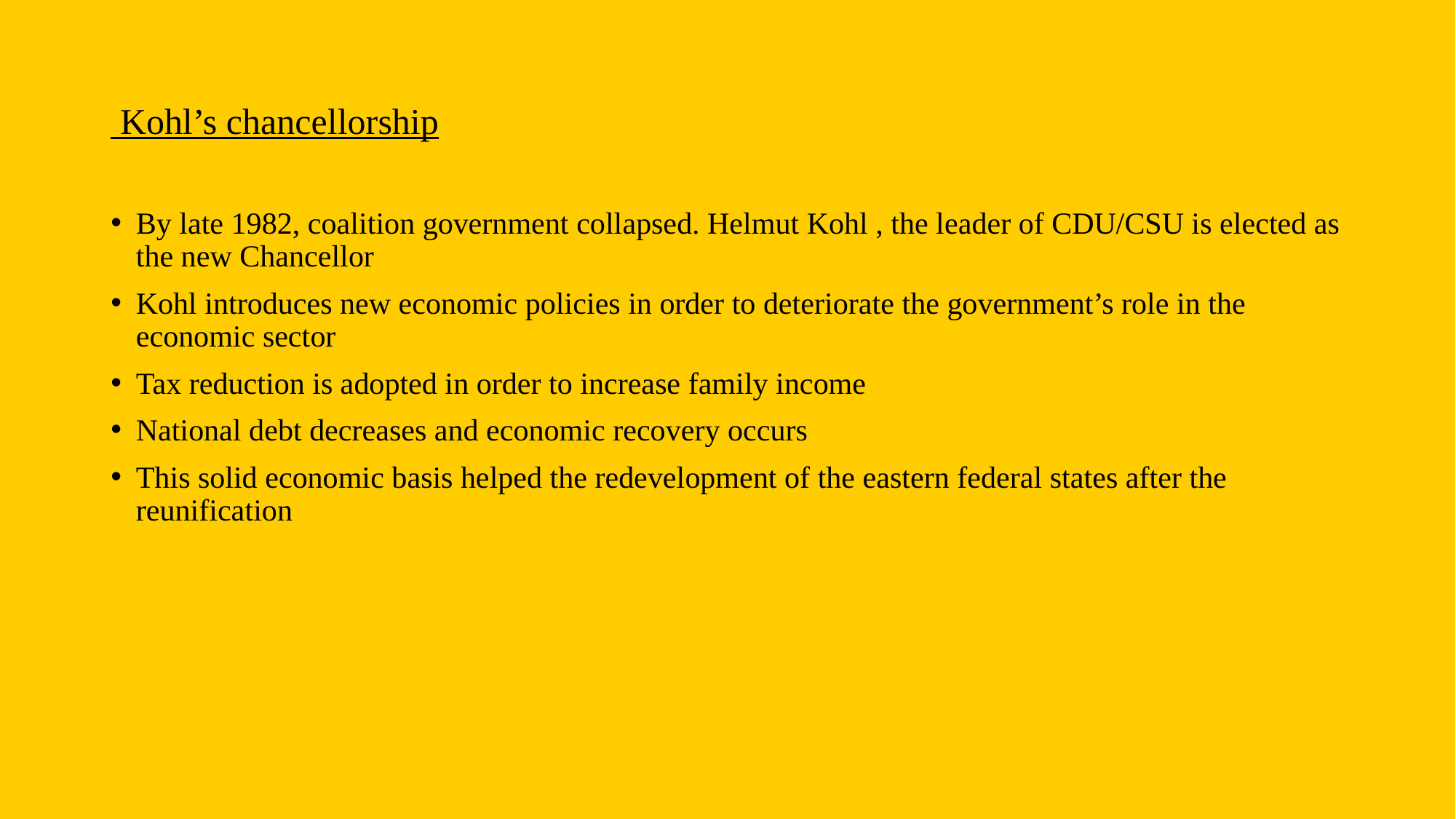

# Kohl’s chancellorship
By late 1982, coalition government collapsed. Helmut Kohl , the leader of CDU/CSU is elected as the new Chancellor
Kohl introduces new economic policies in order to deteriorate the government’s role in the economic sector
Tax reduction is adopted in order to increase family income
National debt decreases and economic recovery occurs
This solid economic basis helped the redevelopment of the eastern federal states after the reunification